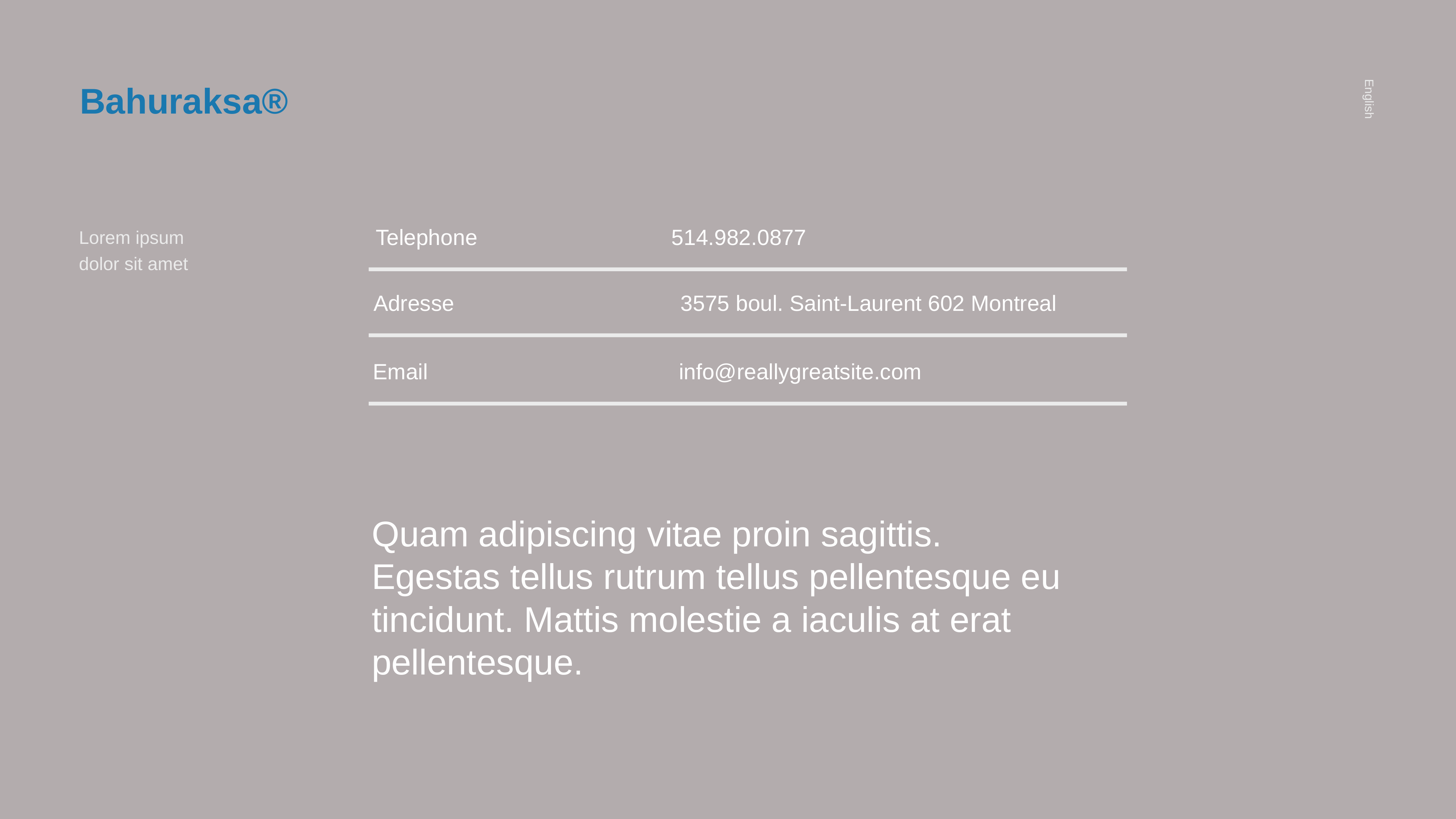

Bahuraksa®
English
Lorem ipsum dolor sit amet
Telephone
514.982.0877

Adresse
3575 boul. Saint-Laurent 602 Montreal

Email
info@reallygreatsite.com

Quam adipiscing vitae proin sagittis. Egestas tellus rutrum tellus pellentesque eu tincidunt. Mattis molestie a iaculis at erat pellentesque.

Introduction
Bahuraksa Company Ltd.